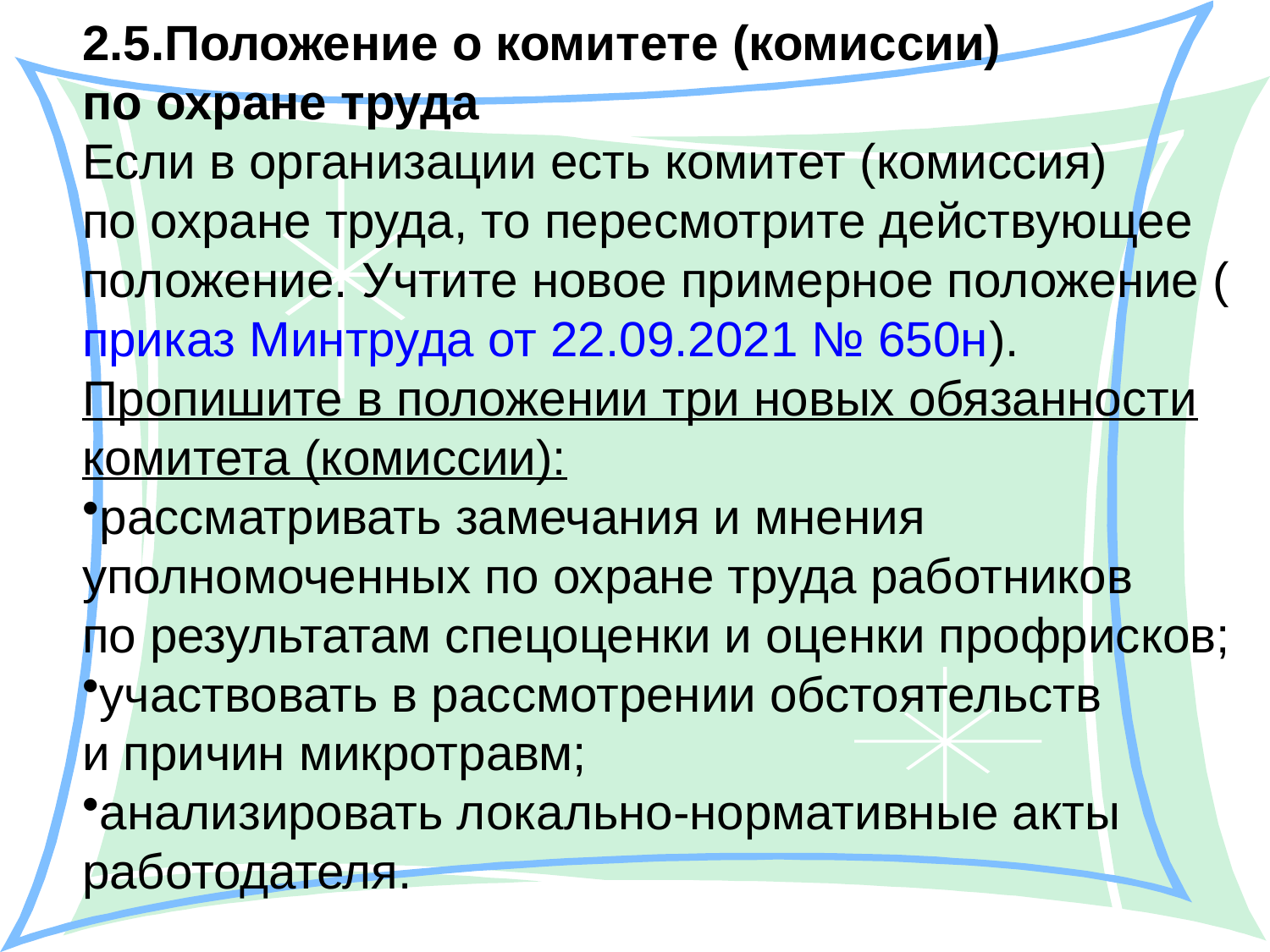

2.5.Положение о комитете (комиссии) по охране труда
Если в организации есть комитет (комиссия) по охране труда, то пересмотрите действующее положение. Учтите новое примерное положение (приказ Минтруда от 22.09.2021 № 650н).
Пропишите в положении три новых обязанности комитета (комиссии):
рассматривать замечания и мнения уполномоченных по охране труда работников по результатам спецоценки и оценки профрисков;
участвовать в рассмотрении обстоятельств и причин микротравм;
анализировать локально-нормативные акты работодателя.